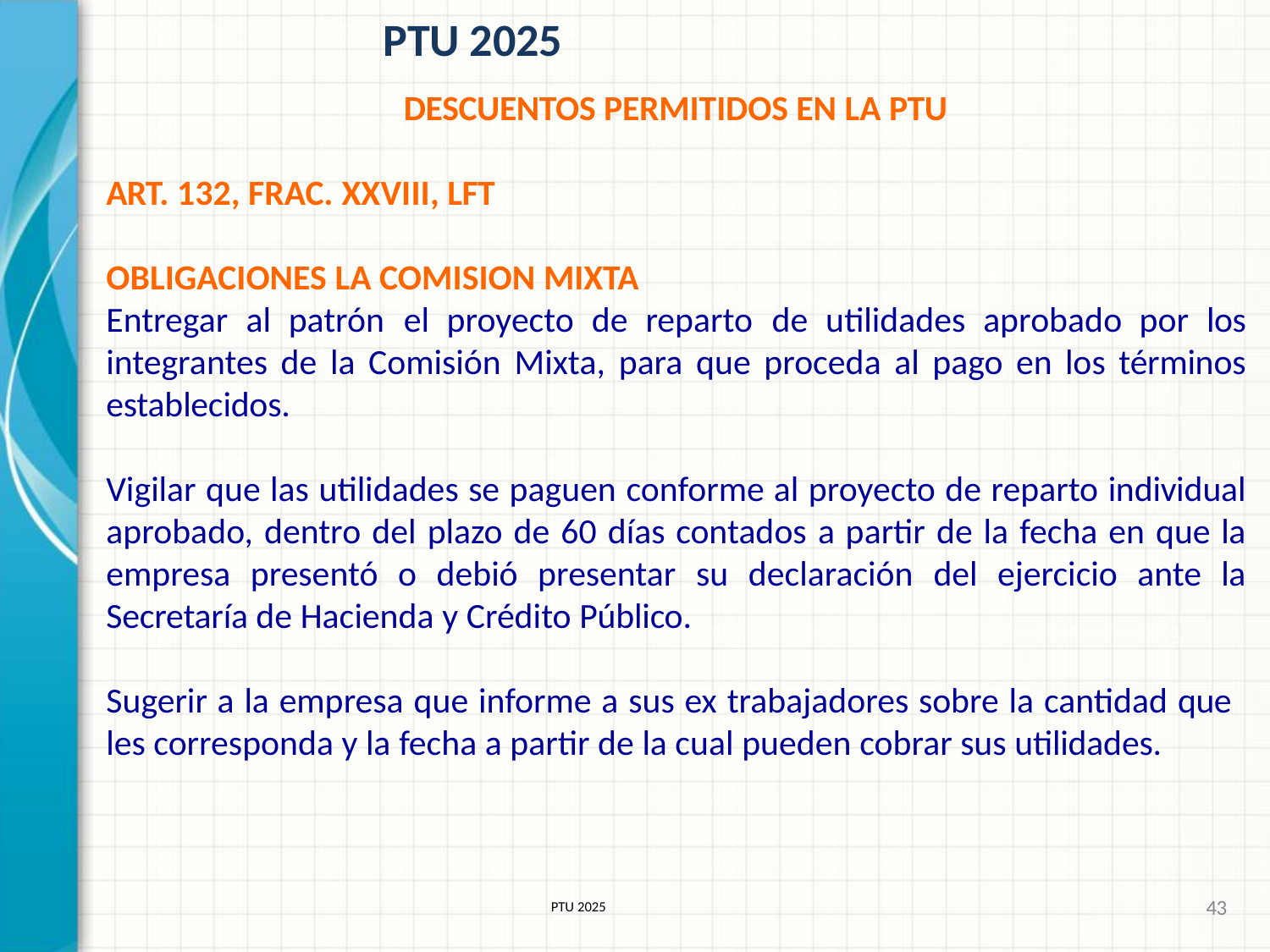

# PTU 2025
DESCUENTOS PERMITIDOS EN LA PTU
ART. 132, FRAC. XXVIII, LFT
OBLIGACIONES LA COMISION MIXTA
Entregar al patrón  el proyecto de reparto  de utilidades aprobado por los integrantes de la Comisión Mixta, para que proceda al pago en los términos establecidos.
Vigilar que las utilidades se paguen conforme al proyecto de reparto individual aprobado, dentro del plazo de 60 días contados a partir de la fecha en que la empresa  presentó  o  debió  presentar  su  declaración  del  ejercicio  ante  la Secretaría de Hacienda y Crédito Público.
Sugerir a la empresa que informe a sus ex trabajadores sobre la cantidad que
les corresponda y la fecha a partir de la cual pueden cobrar sus utilidades.
43
PTU 2025